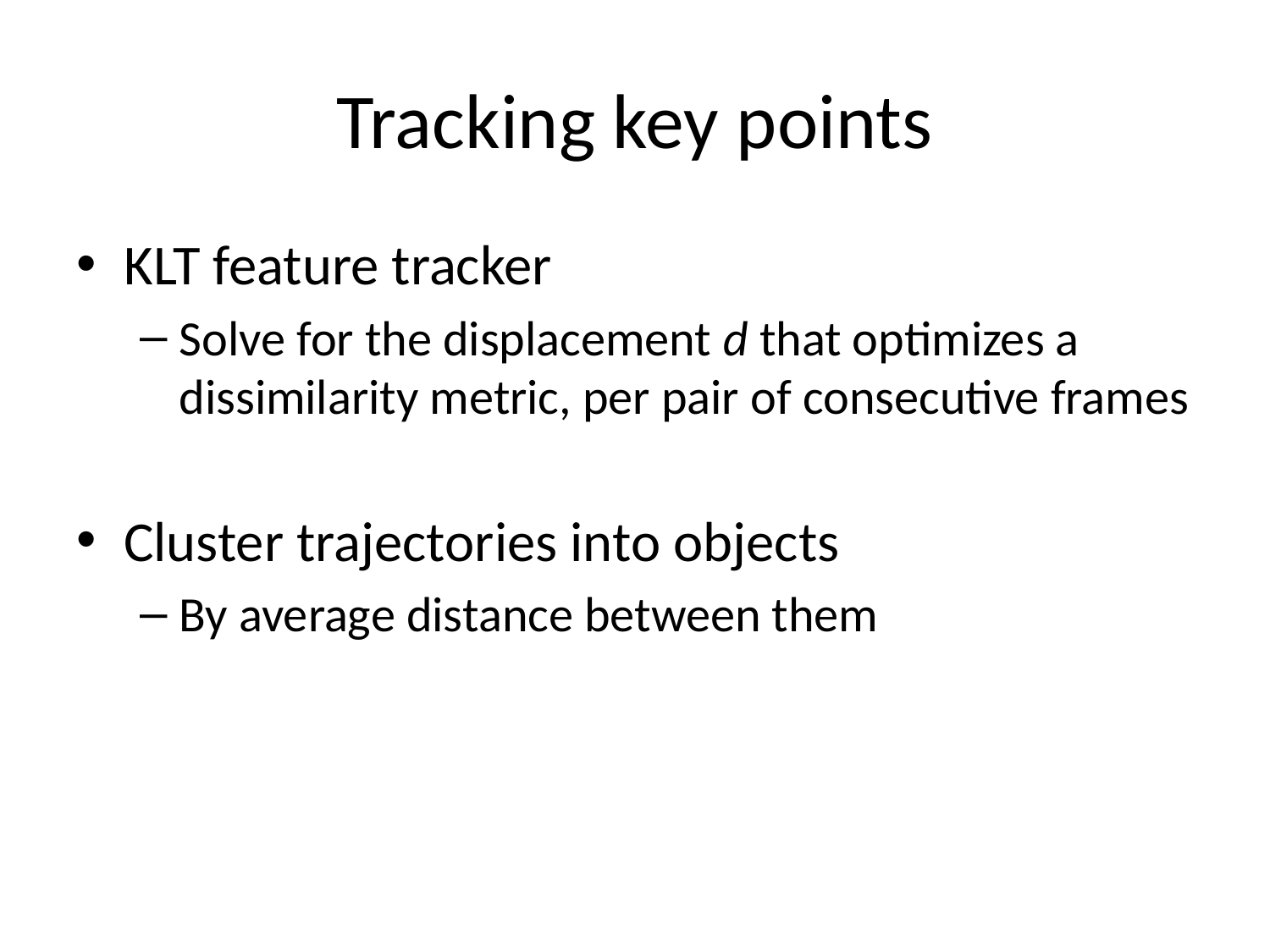

# Tracking key points
KLT feature tracker
Solve for the displacement d that optimizes a dissimilarity metric, per pair of consecutive frames

Cluster trajectories into objects
By average distance between them